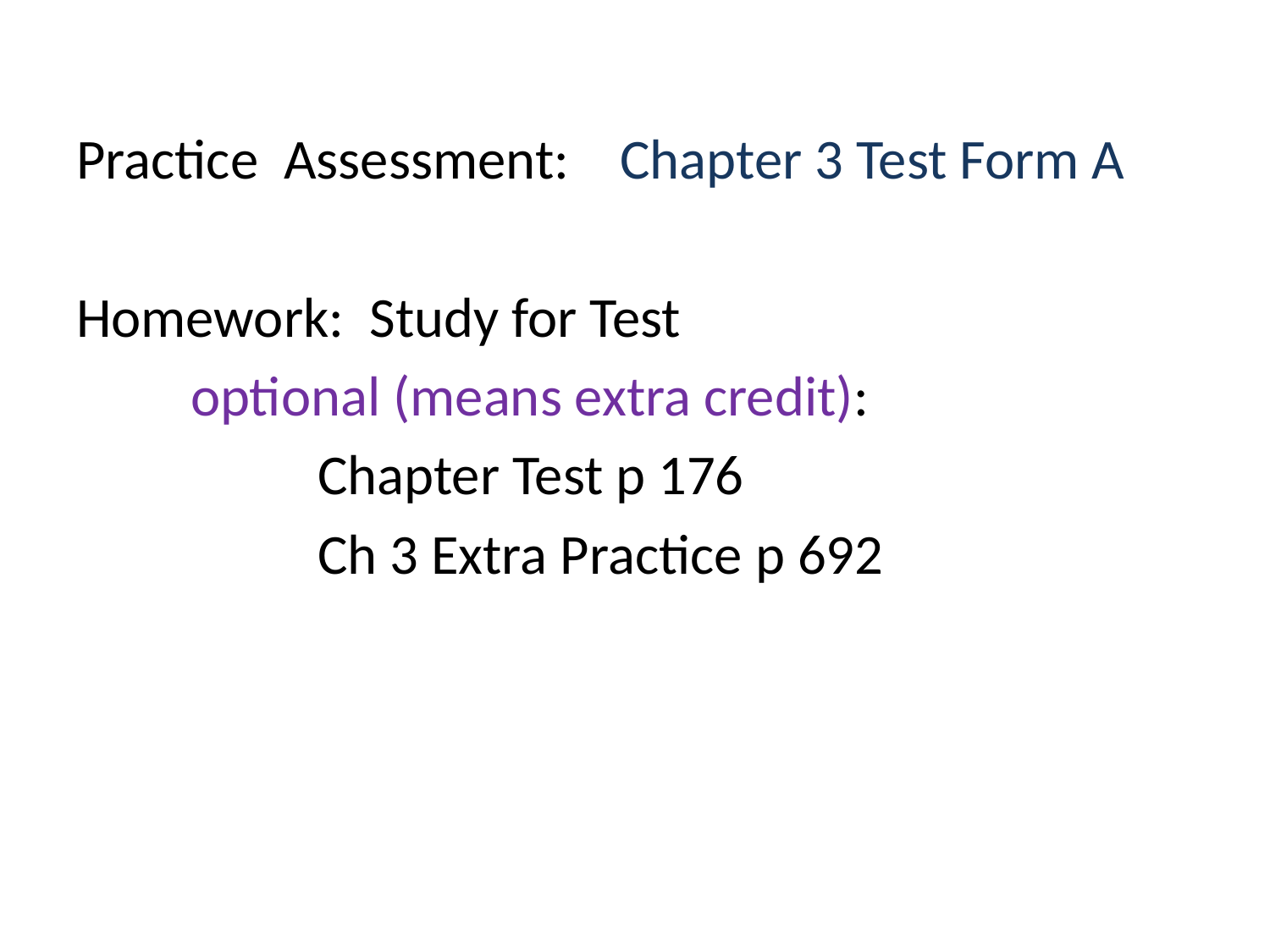

#
Practice  Assessment:    Chapter 3 Test Form A

Homework:  Study for Test
         optional (means extra credit):
                   Chapter Test p 176
                   Ch 3 Extra Practice p 692